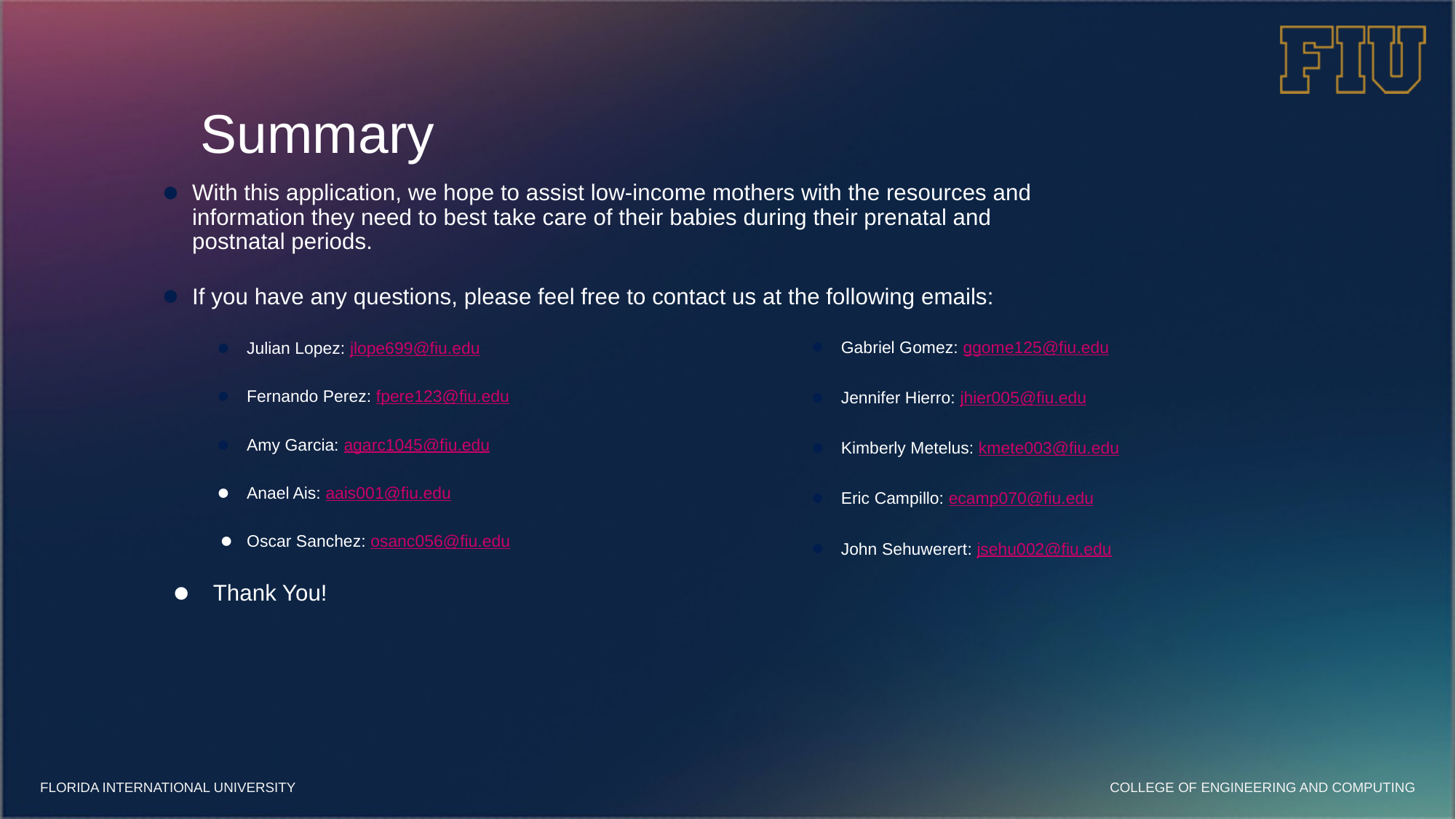

# Summary
With this application, we hope to assist low-income mothers with the resources and information they need to best take care of their babies during their prenatal and postnatal periods.
If you have any questions, please feel free to contact us at the following emails:
Julian Lopez: jlope699@fiu.edu
Fernando Perez: fpere123@fiu.edu
Amy Garcia: agarc1045@fiu.edu
Anael Ais: aais001@fiu.edu
Oscar Sanchez: osanc056@fiu.edu
Thank You!
Gabriel Gomez: ggome125@fiu.edu
Jennifer Hierro: jhier005@fiu.edu
Kimberly Metelus: kmete003@fiu.edu
Eric Campillo: ecamp070@fiu.edu
John Sehuwerert: jsehu002@fiu.edu